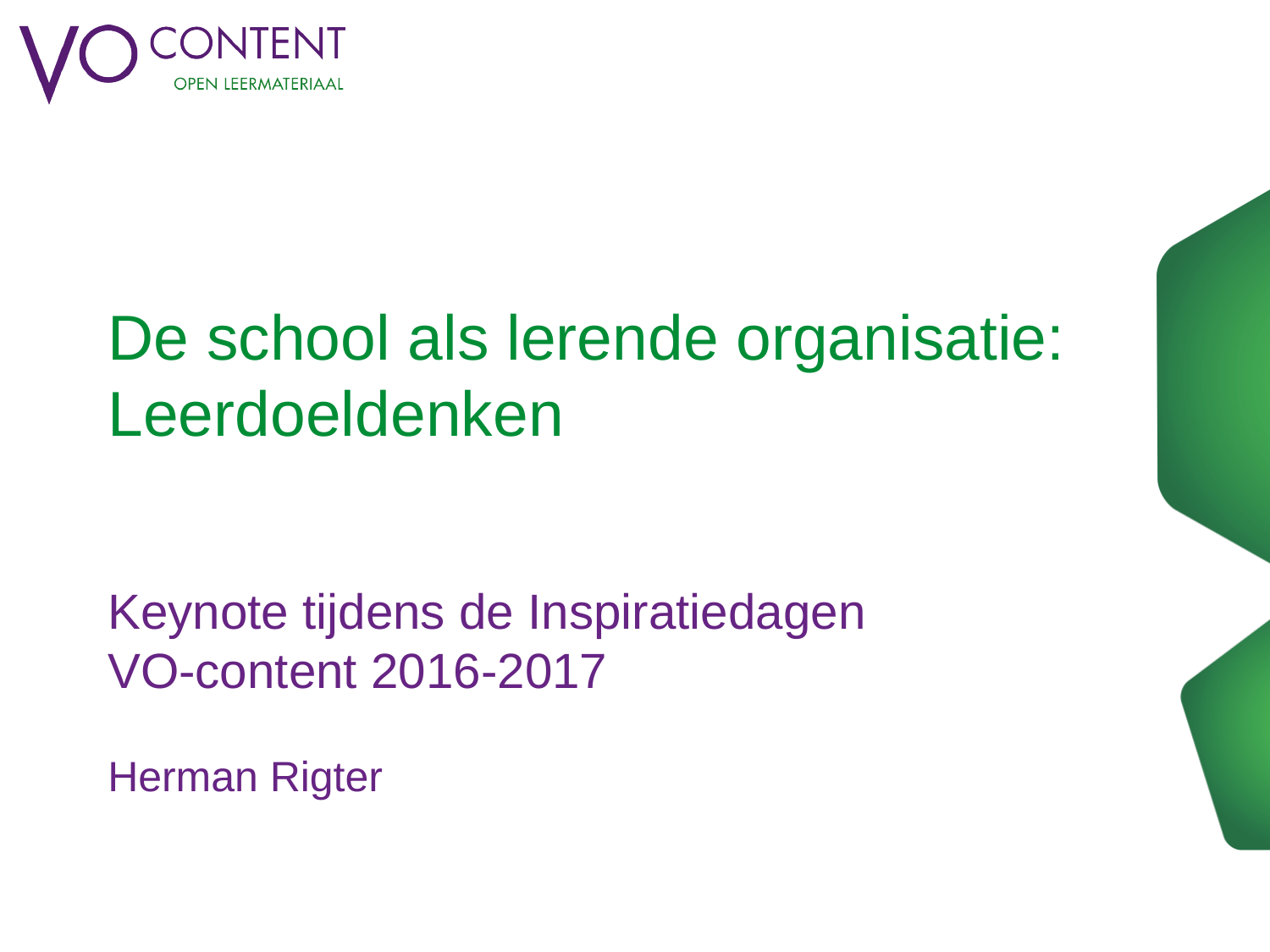

# De school als lerende organisatie: Leerdoeldenken
Keynote tijdens de Inspiratiedagen
VO-content 2016-2017

Herman Rigter